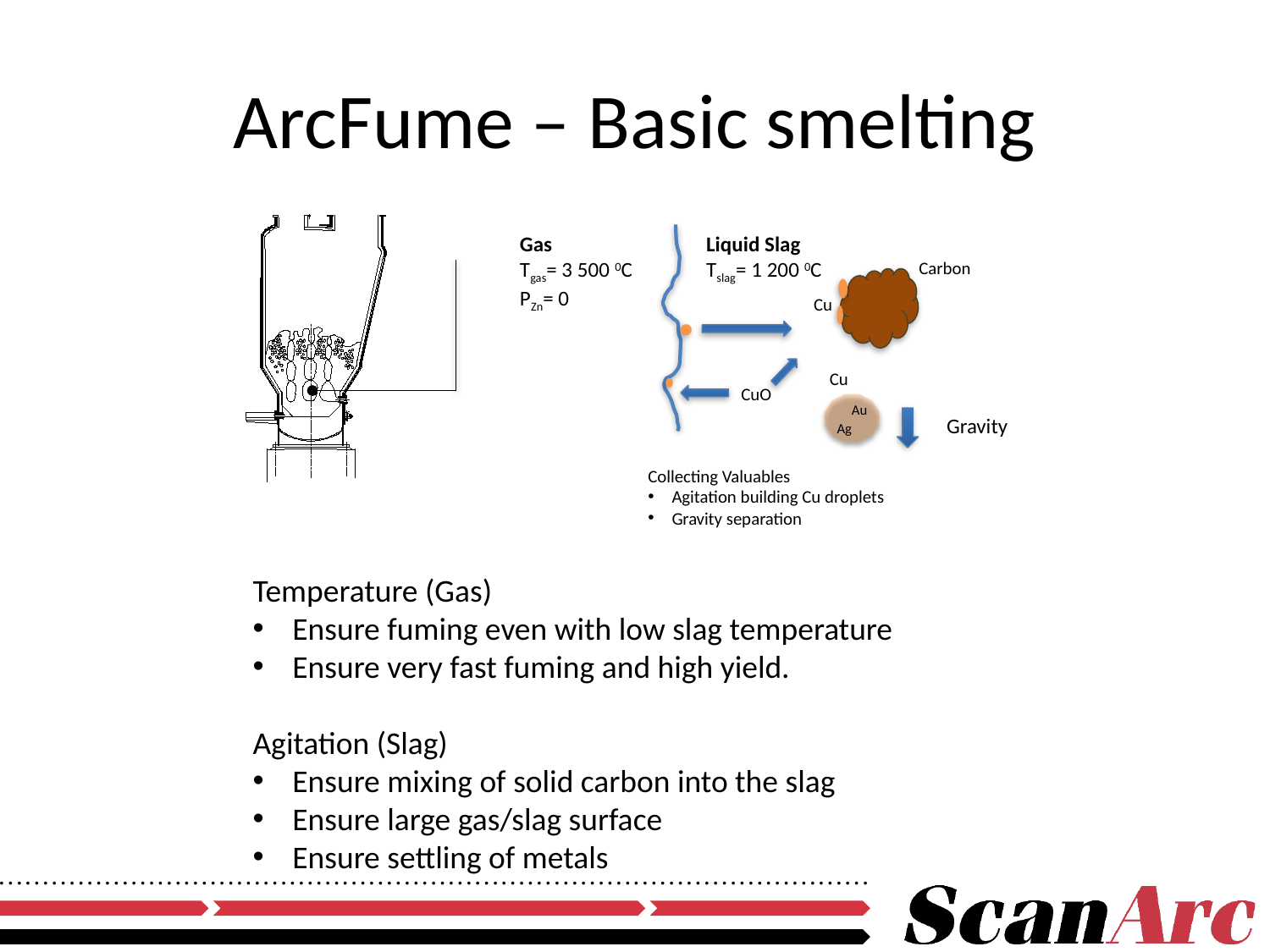

# ArcFume – Basic smelting

Gas
Tgas= 3 500 0C
PZn= 0

Liquid Slag
Tslag= 1 200 0C
Carbon

Cu

Cu

 CuO

Au
Gravity

Ag
Collecting Valuables
Agitation building Cu droplets
Gravity separation
Temperature (Gas)
Ensure fuming even with low slag temperature
Ensure very fast fuming and high yield.
Agitation (Slag)
Ensure mixing of solid carbon into the slag
Ensure large gas/slag surface
Ensure settling of metals